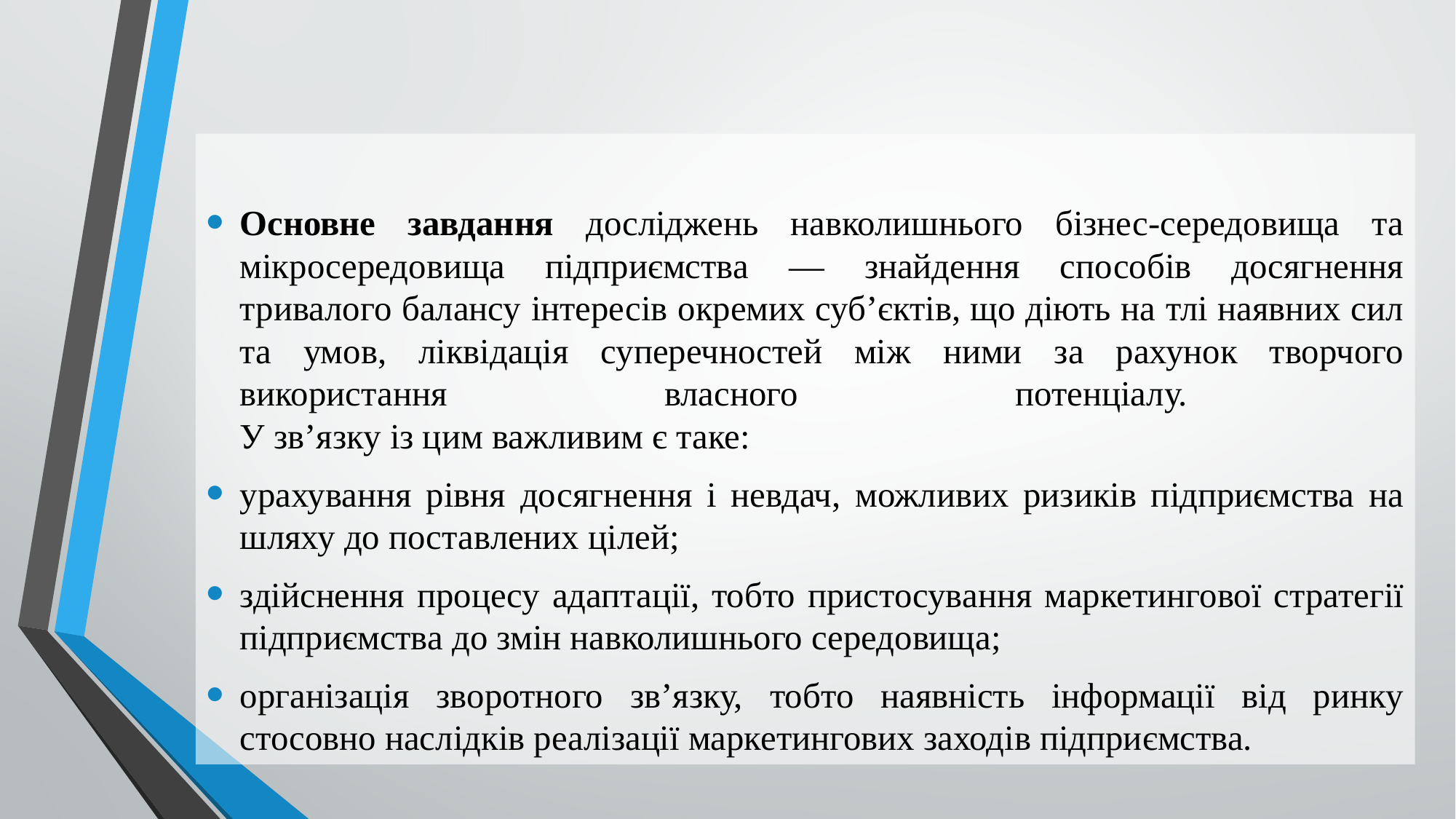

Основне завдання досліджень навколишнього бізнес-середо­вища та мікросередовища підприємства — знайдення способів досягнення тривалого балансу інтересів окремих суб’єктів, що діють на тлі наявних сил та умов, ліквідація суперечностей між ними за рахунок творчого використання власного потенціалу.
У зв’язку із цим важливим є таке:
урахування рівня досягнення і невдач, можливих ризиків підприємства на шляху до поставлених цілей;
здійснення процесу адаптації, тобто пристосування маркетингової стратегії підприємства до змін навколишнього середовища;
організація зворотного зв’язку, тобто наявність інформації від ринку стосовно наслідків реалізації маркетингових заходів підприємства.